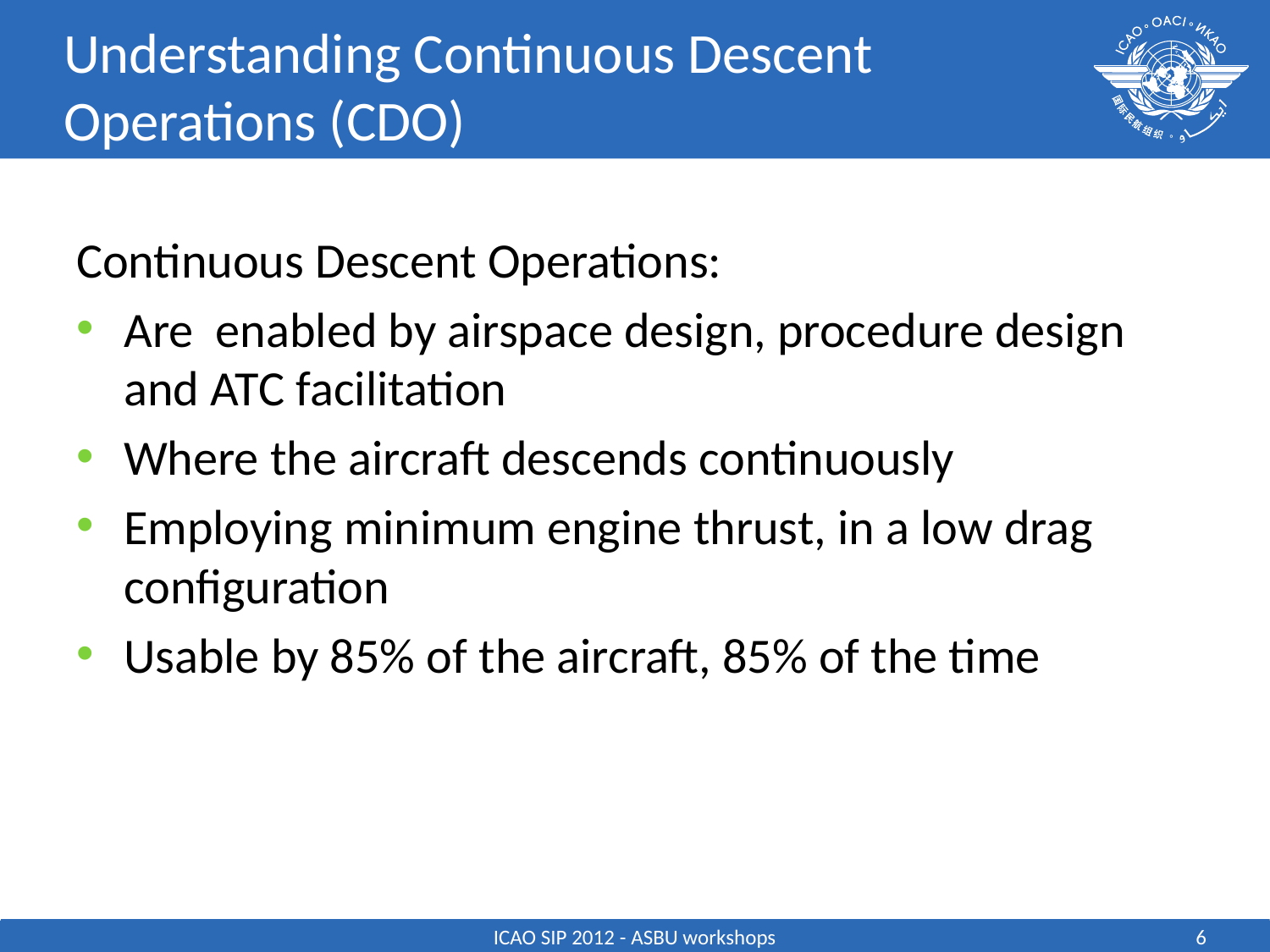

# Understanding Continuous Descent Operations (CDO)
Continuous Descent Operations:
Are  enabled by airspace design, procedure design and ATC facilitation
Where the aircraft descends continuously
Employing minimum engine thrust, in a low drag configuration
Usable by 85% of the aircraft, 85% of the time
ICAO SIP 2012 - ASBU workshops
6